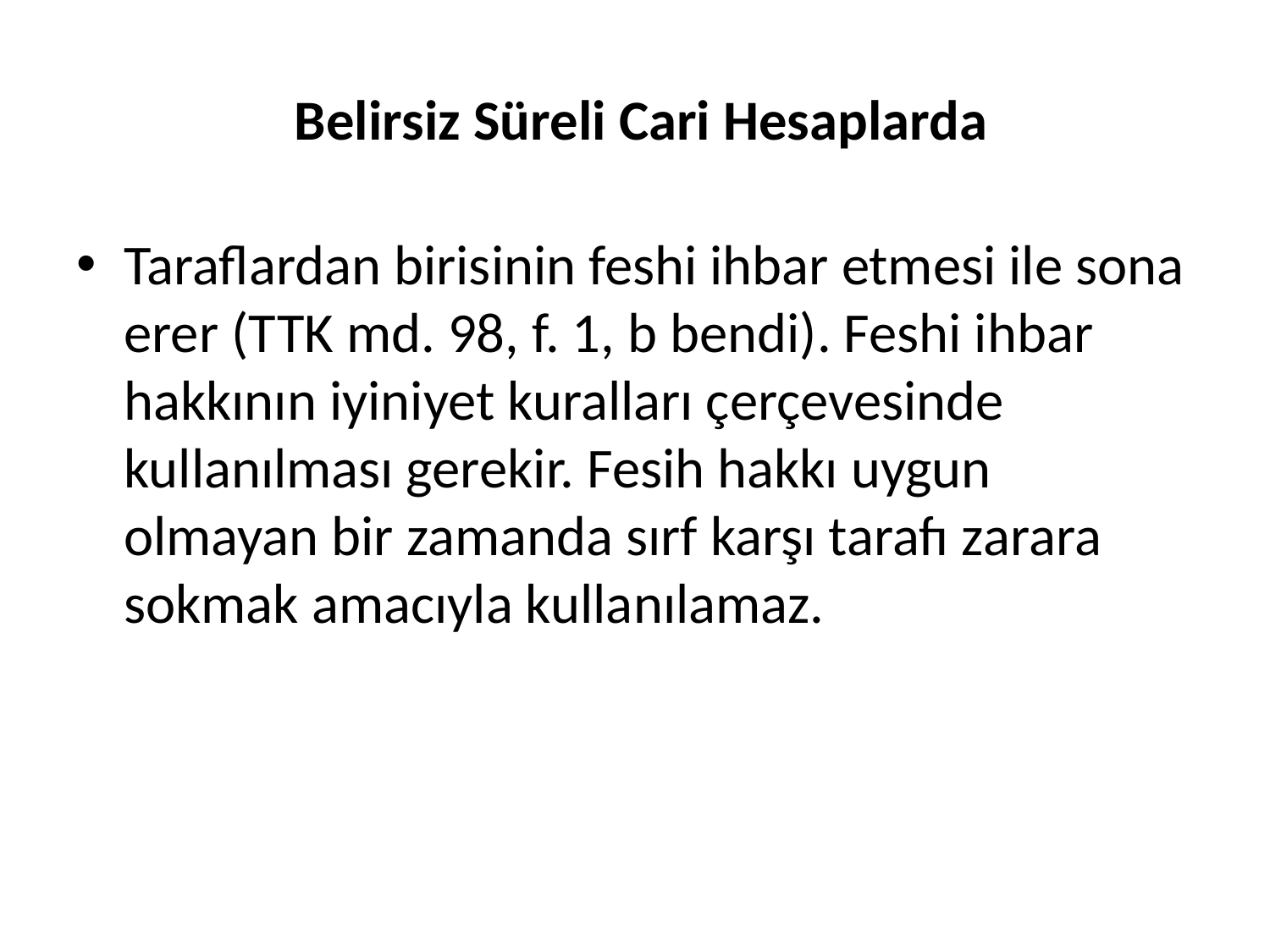

# Belirsiz Süreli Cari Hesaplarda
Taraflardan birisinin feshi ihbar etmesi ile sona erer (TTK md. 98, f. 1, b bendi). Feshi ihbar hakkının iyiniyet kuralları çerçevesinde kullanılması gerekir. Fesih hakkı uygun olmayan bir zamanda sırf karşı tarafı zarara sokmak amacıyla kullanılamaz.